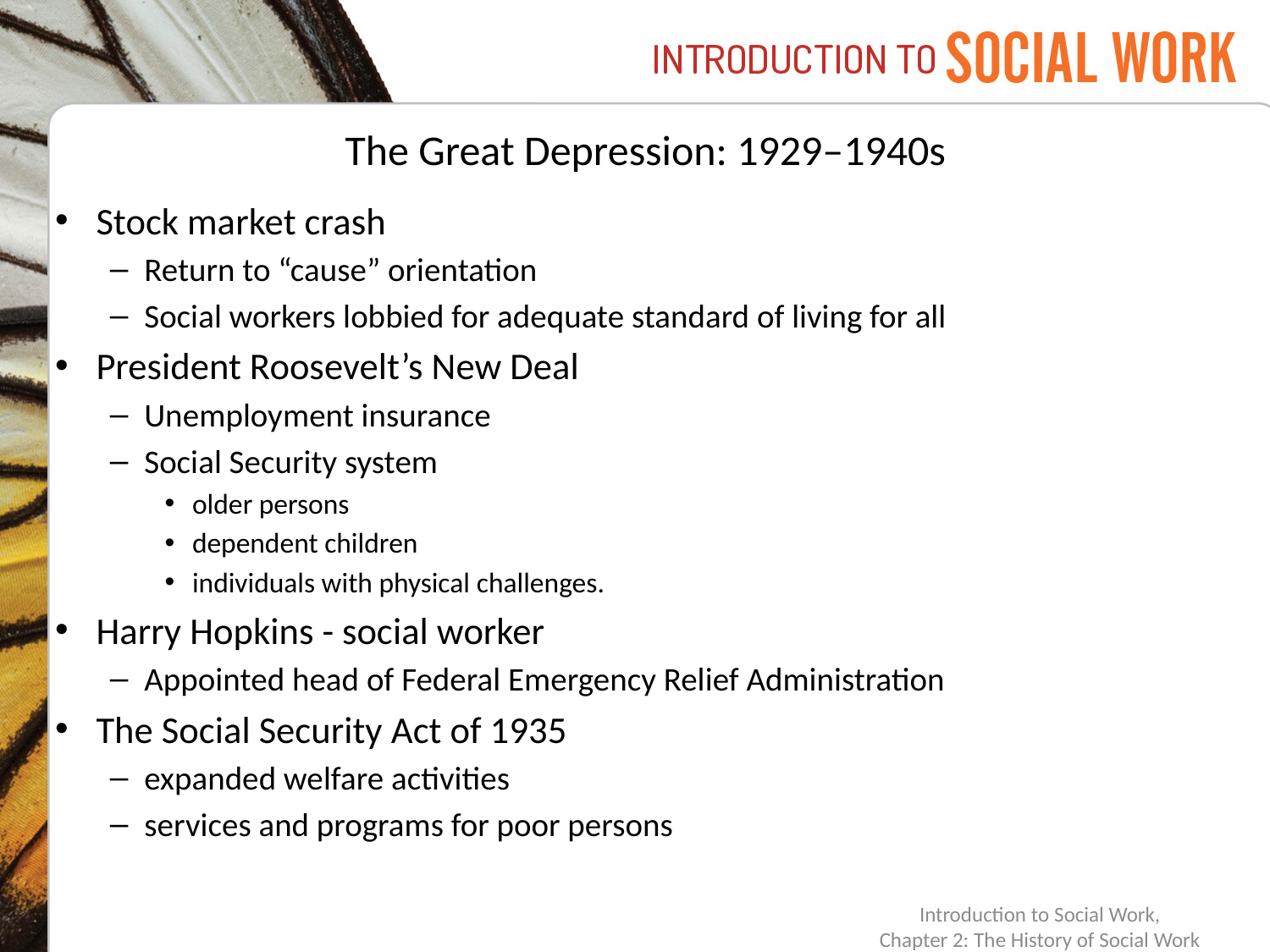

# The Great Depression: 1929–1940s
Stock market crash
Return to “cause” orientation
Social workers lobbied for adequate standard of living for all
President Roosevelt’s New Deal
Unemployment insurance
Social Security system
older persons
dependent children
individuals with physical challenges.
Harry Hopkins - social worker
Appointed head of Federal Emergency Relief Administration
The Social Security Act of 1935
expanded welfare activities
services and programs for poor persons
Introduction to Social Work,
Chapter 2: The History of Social Work